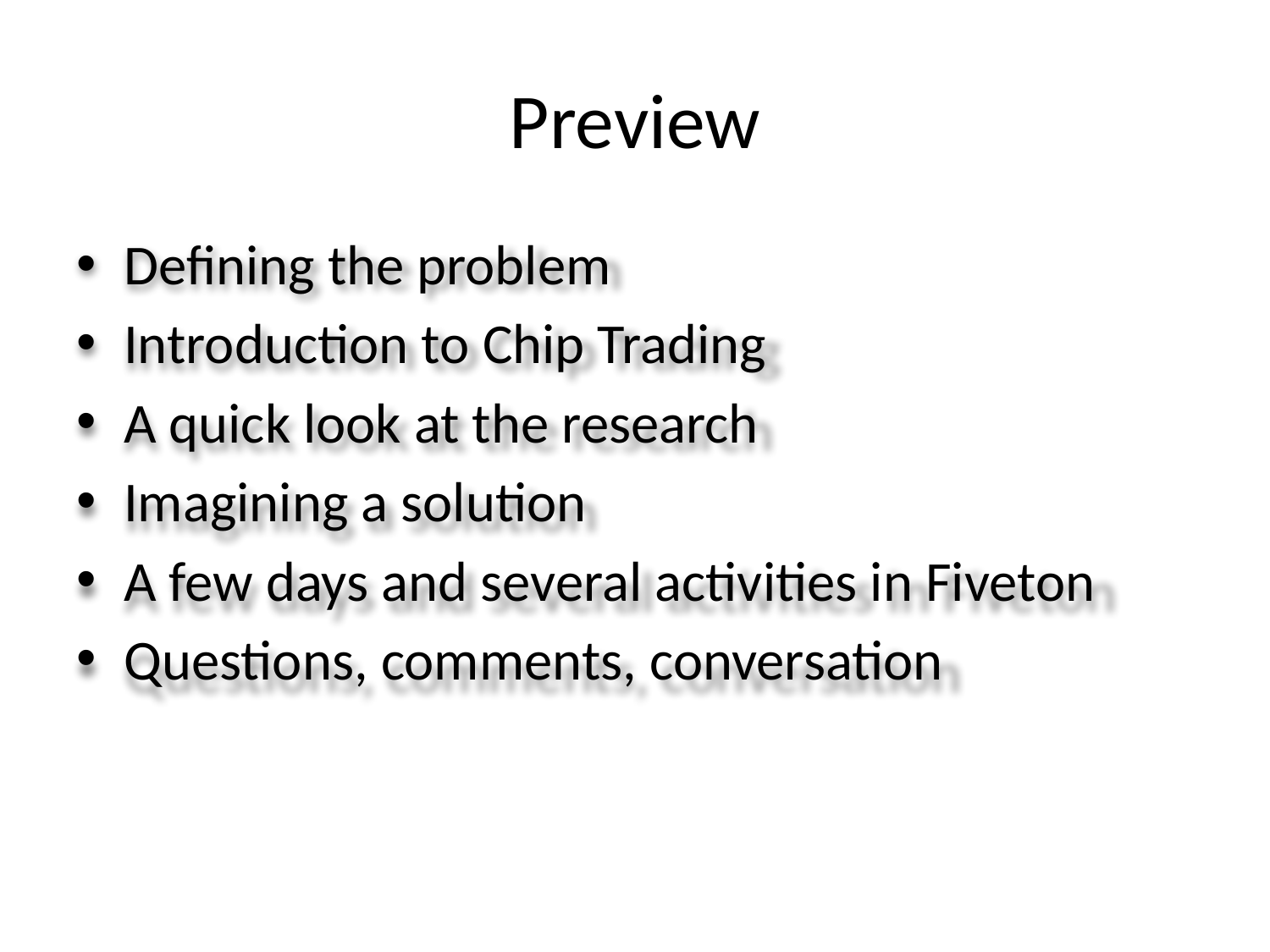

# Preview
Defining the problem
Introduction to Chip Trading
A quick look at the research
Imagining a solution
A few days and several activities in Fiveton
Questions, comments, conversation